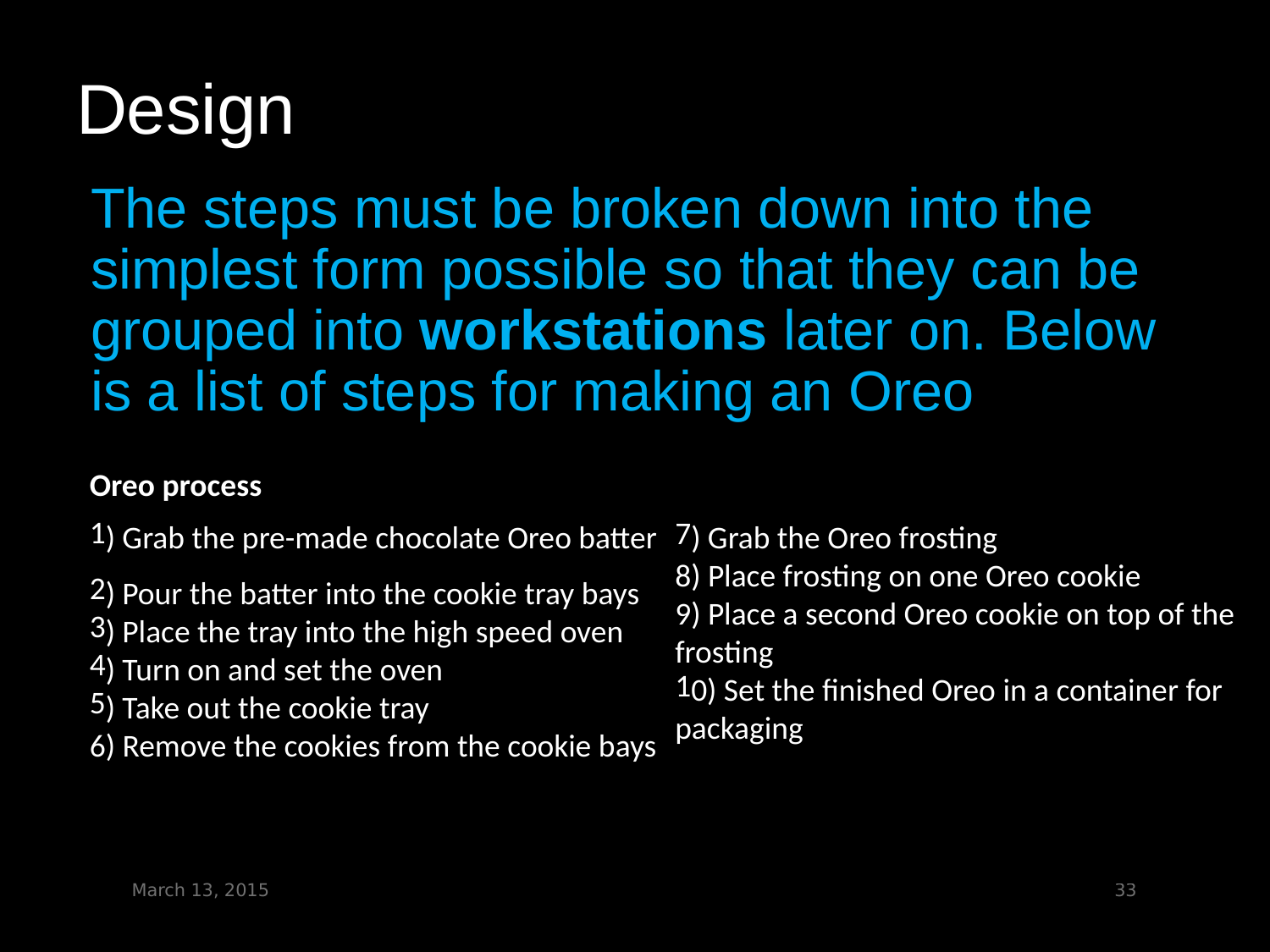

# Design
The steps must be broken down into the simplest form possible so that they can be grouped into workstations later on. Below is a list of steps for making an Oreo

Oreo process
) Grab the pre-made chocolate Oreo batter
) Pour the batter into the cookie tray bays
) Place the tray into the high speed oven
) Turn on and set the oven
) Take out the cookie tray
6) Remove the cookies from the cookie bays

) Grab the Oreo frosting
8) Place frosting on one Oreo cookie
9) Place a second Oreo cookie on top of the frosting
0) Set the finished Oreo in a container for packaging
March 13, 2015
33